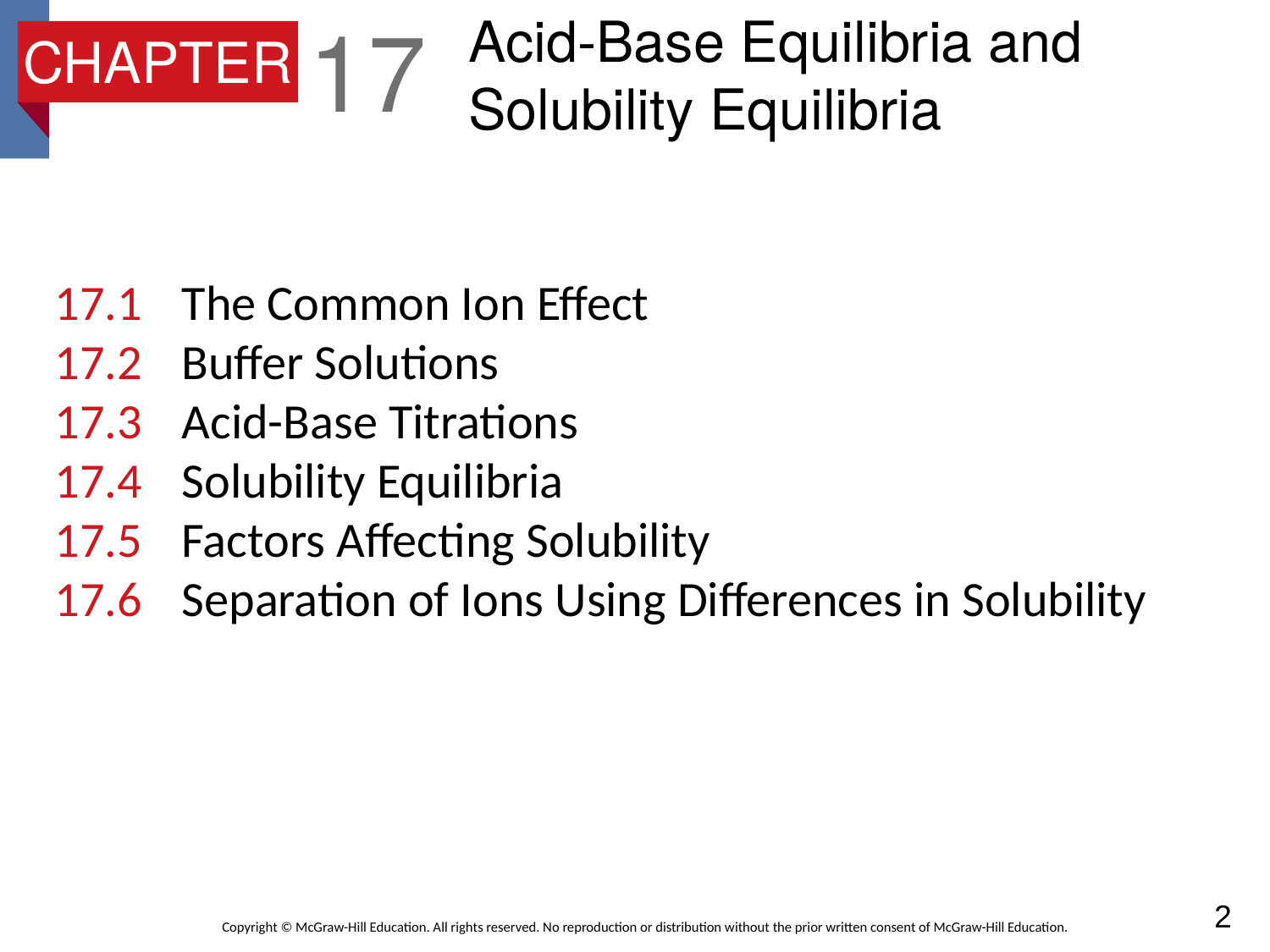

17
# Acid-Base Equilibria and Solubility Equilibria
CHAPTER
17.1	The Common Ion Effect
17.2	Buffer Solutions
17.3	Acid-Base Titrations
17.4	Solubility Equilibria
17.5	Factors Affecting Solubility
17.6	Separation of Ions Using Differences in Solubility